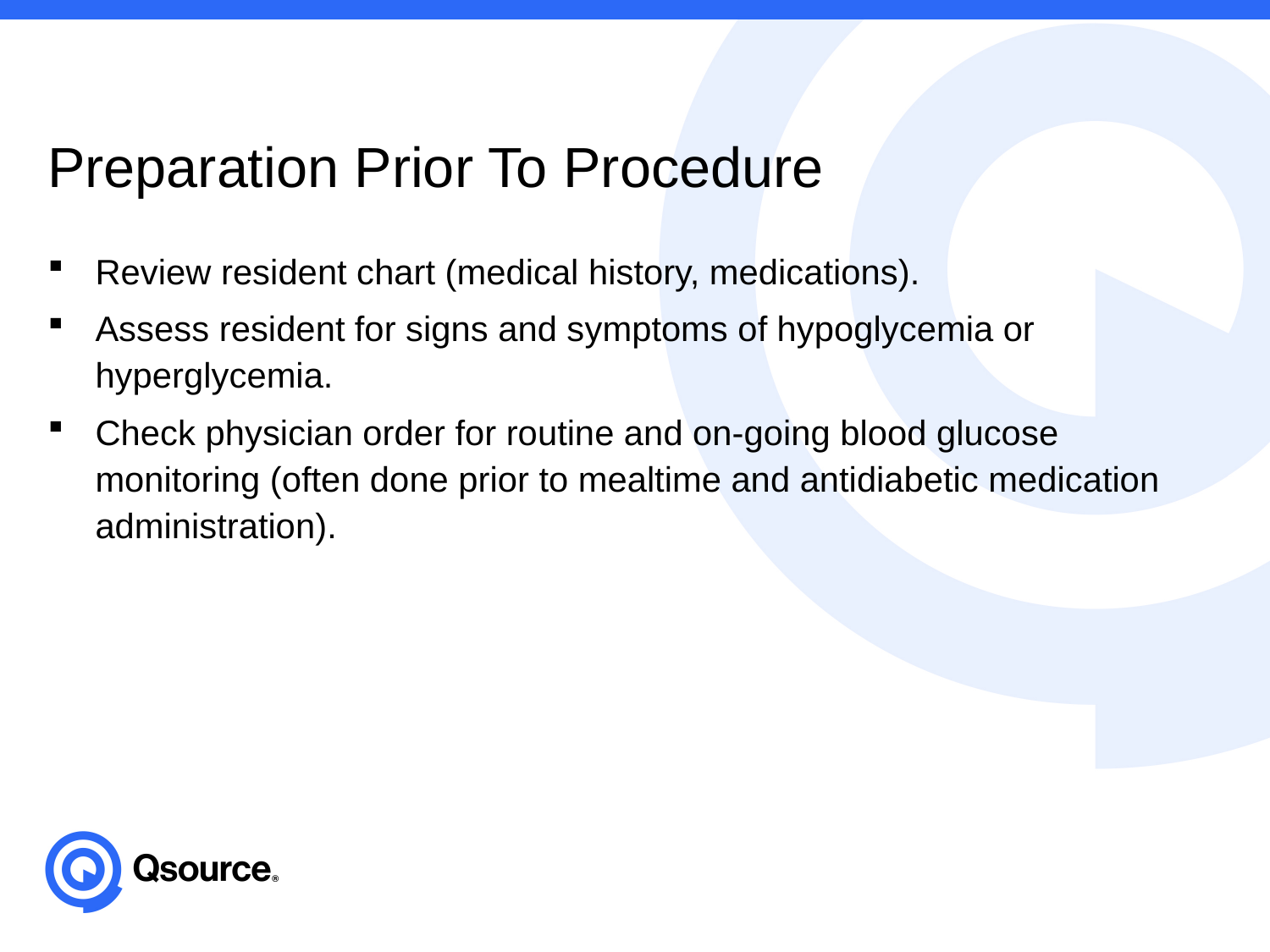

# Preparation Prior To Procedure
Review resident chart (medical history, medications).
Assess resident for signs and symptoms of hypoglycemia or hyperglycemia.
Check physician order for routine and on-going blood glucose monitoring (often done prior to mealtime and antidiabetic medication administration).